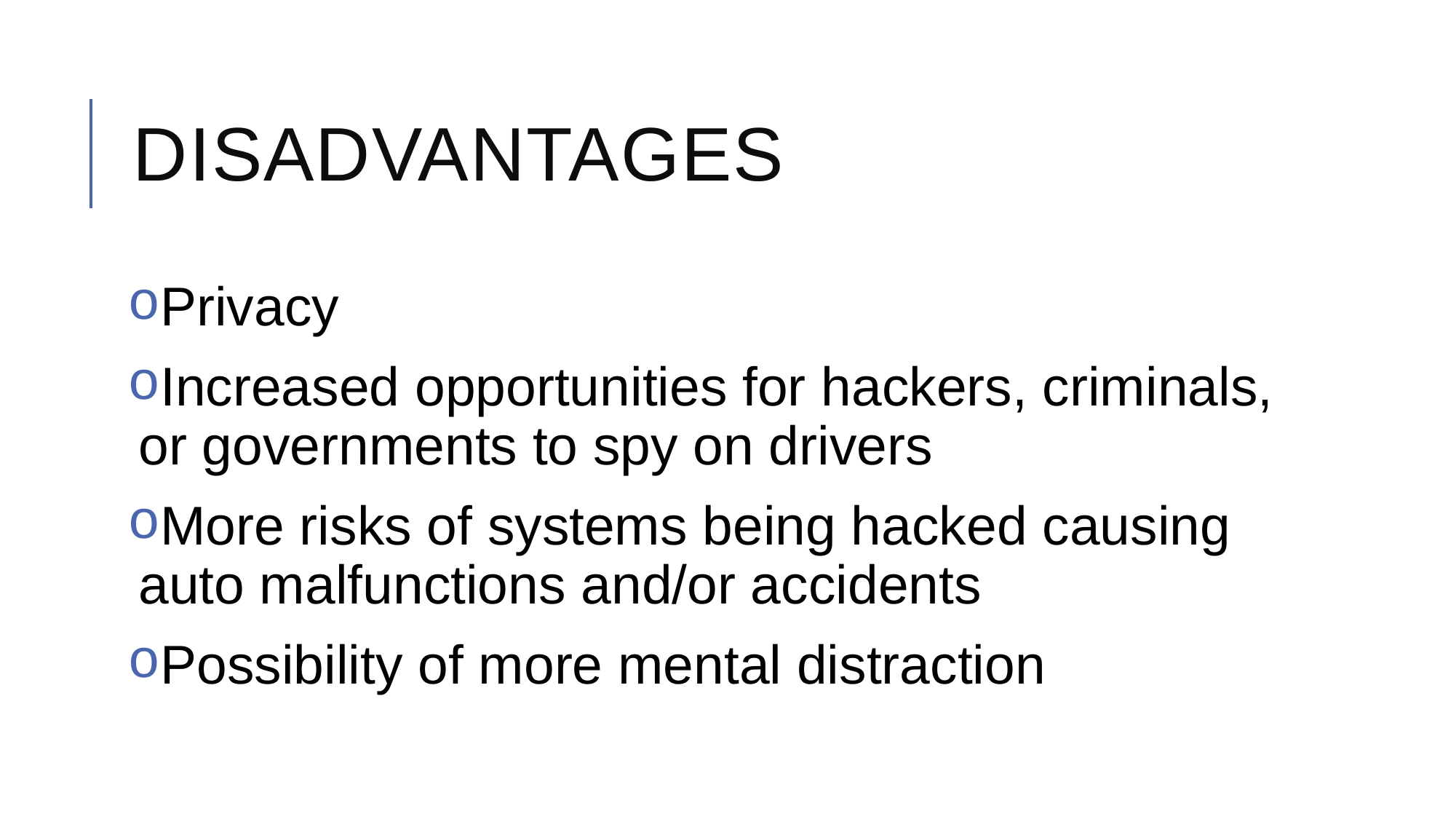

# disadvantages
Privacy
Increased opportunities for hackers, criminals, or governments to spy on drivers
More risks of systems being hacked causing auto malfunctions and/or accidents
Possibility of more mental distraction